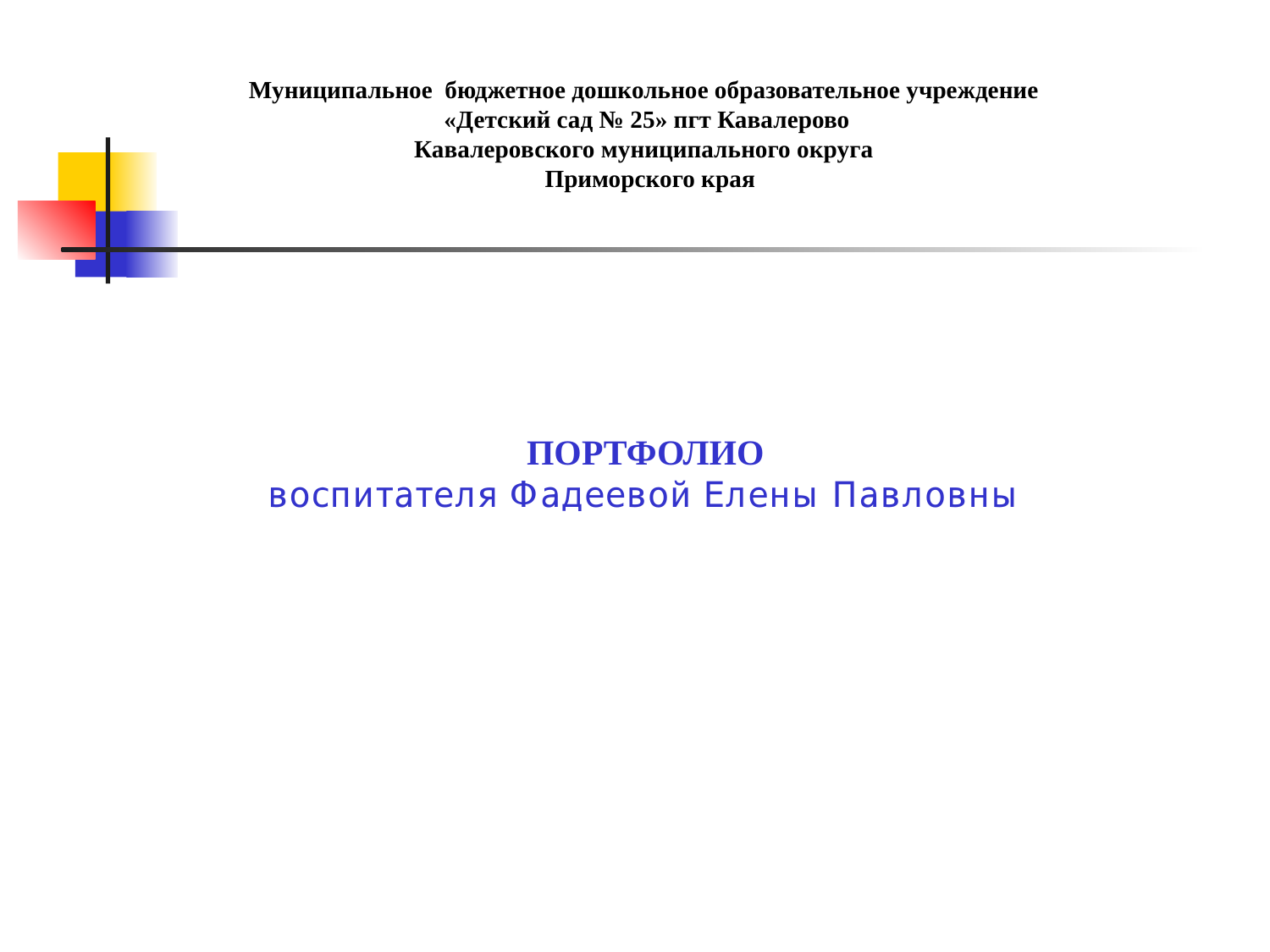

Муниципальное  бюджетное дошкольное образовательное учреждение
«Детский сад № 25» пгт Кавалерово
Кавалеровского муниципального округа
 Приморского края

ПОРТФОЛИО
воспитателя Фадеевой Елены Павловны